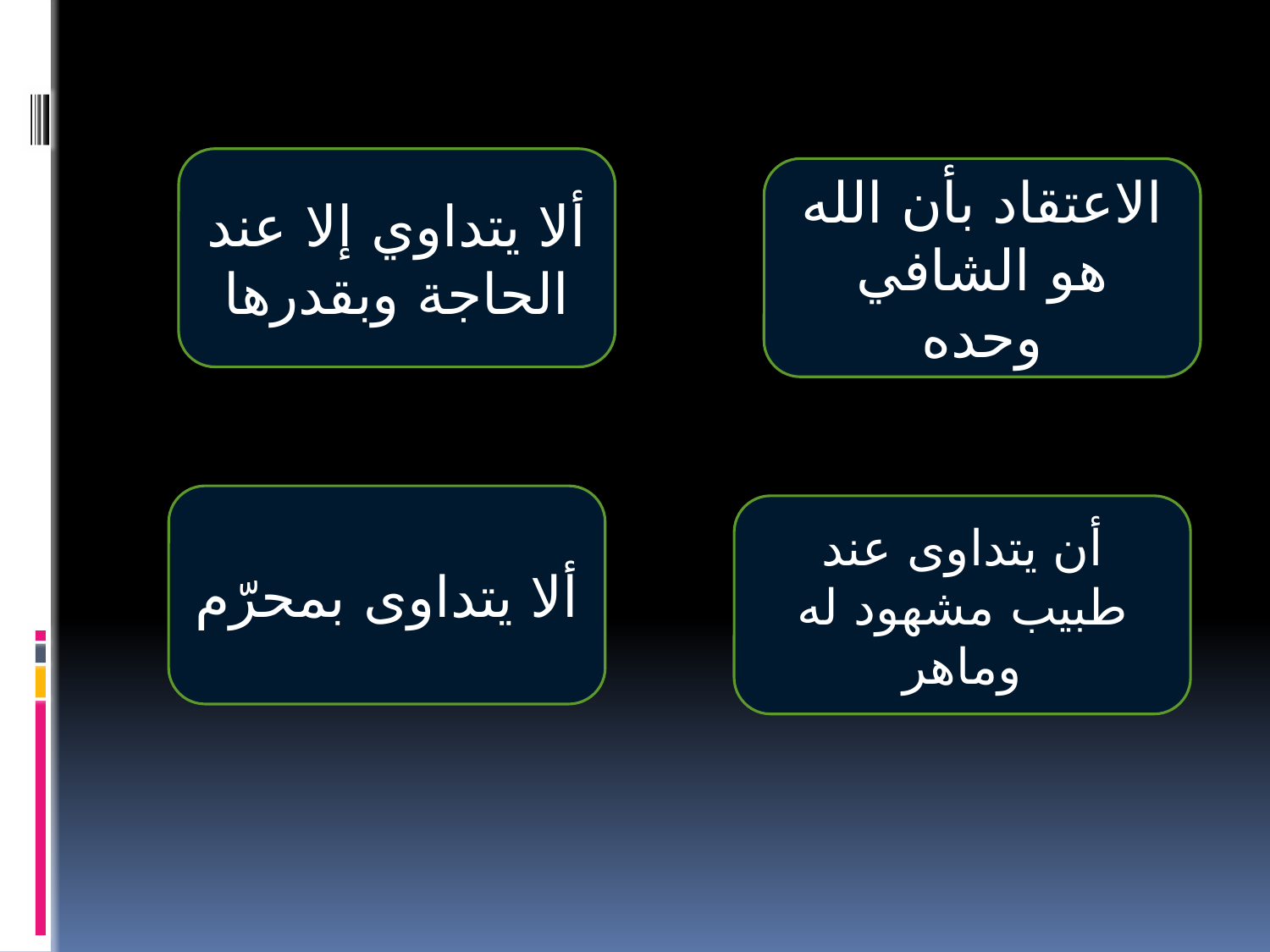

ألا يتداوي إلا عند الحاجة وبقدرها
الاعتقاد بأن الله هو الشافي وحده
ألا يتداوى بمحرّم
أن يتداوى عند طبيب مشهود له وماهر